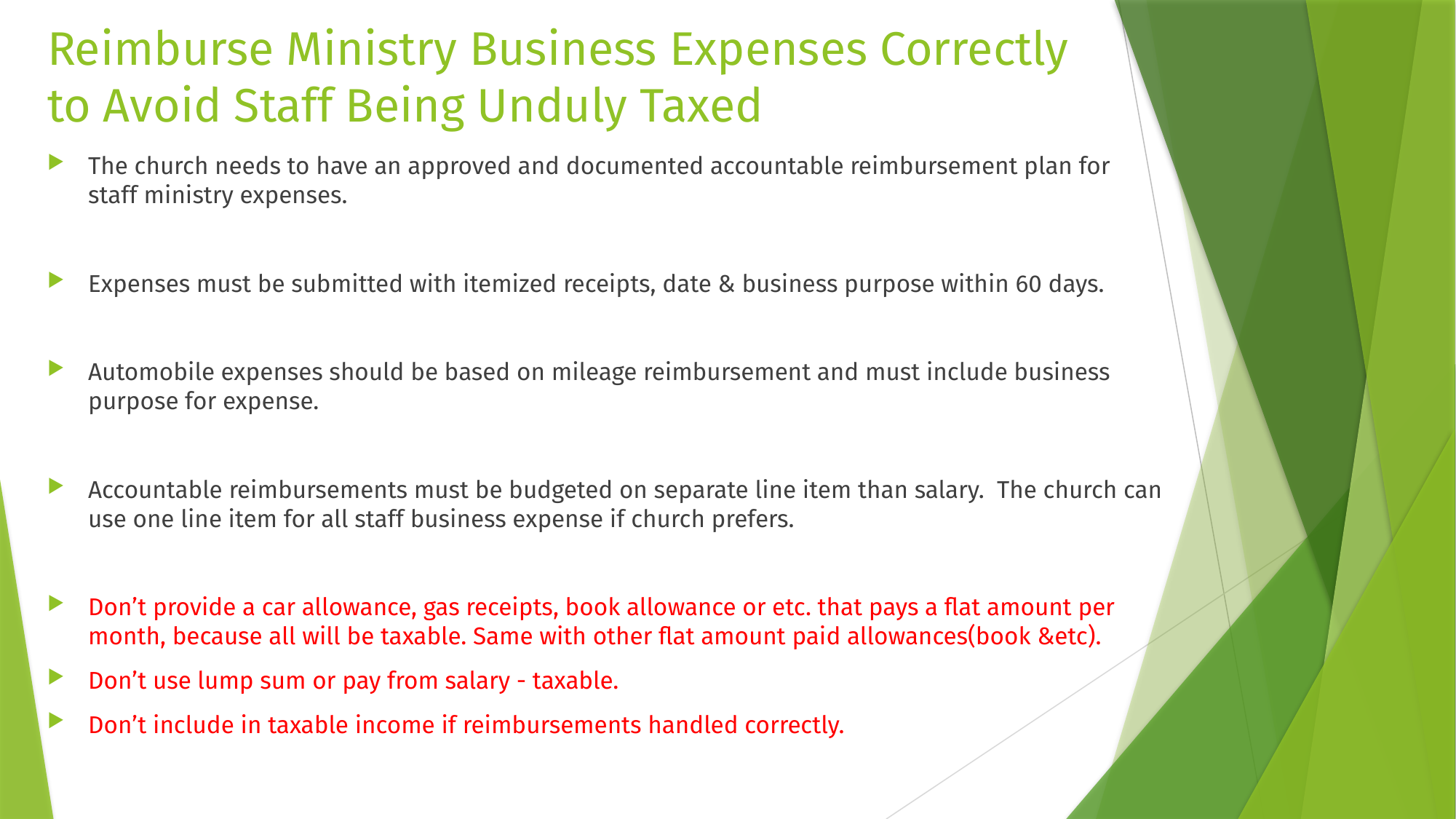

# Reimburse Ministry Business Expenses Correctly to Avoid Staff Being Unduly Taxed
The church needs to have an approved and documented accountable reimbursement plan for staff ministry expenses.

Expenses must be submitted with itemized receipts, date & business purpose within 60 days.

Automobile expenses should be based on mileage reimbursement and must include business purpose for expense.

Accountable reimbursements must be budgeted on separate line item than salary.  The church can use one line item for all staff business expense if church prefers.

Don’t provide a car allowance, gas receipts, book allowance or etc. that pays a flat amount per month, because all will be taxable. Same with other flat amount paid allowances(book &etc).
Don’t use lump sum or pay from salary - taxable.
Don’t include in taxable income if reimbursements handled correctly.